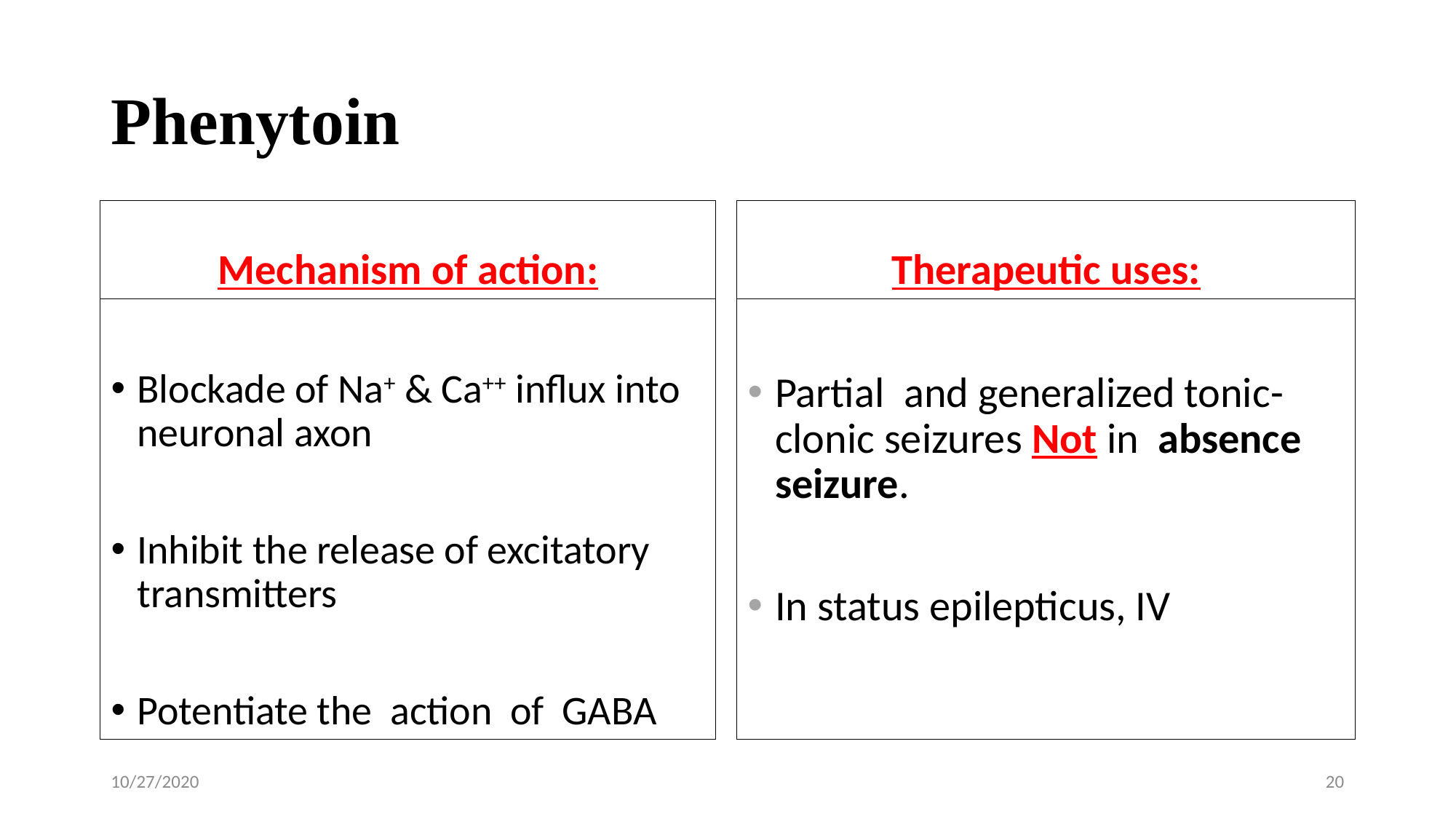

# Phenytoin
Mechanism of action:
Therapeutic uses:

Blockade of Na+ & Ca++ influx into neuronal axon

Inhibit the release of excitatory transmitters

Potentiate the  action  of  GABA

Partial  and generalized tonic-clonic seizures Not in  absence seizure.

In status epilepticus, IV
10/27/2020
20